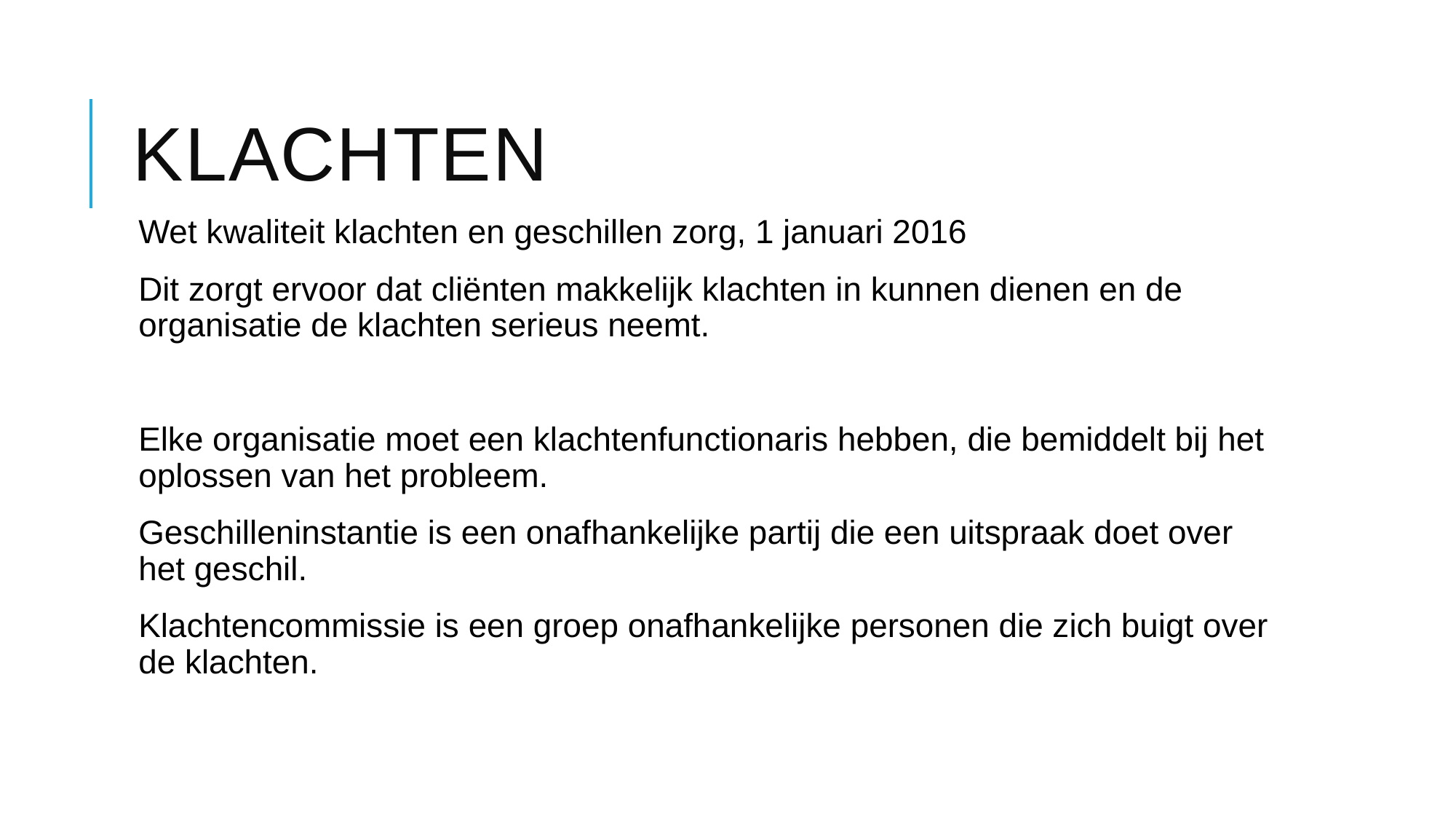

# Klachten
Wet kwaliteit klachten en geschillen zorg, 1 januari 2016
Dit zorgt ervoor dat cliënten makkelijk klachten in kunnen dienen en de organisatie de klachten serieus neemt.

Elke organisatie moet een klachtenfunctionaris hebben, die bemiddelt bij het oplossen van het probleem.
Geschilleninstantie is een onafhankelijke partij die een uitspraak doet over het geschil.
Klachtencommissie is een groep onafhankelijke personen die zich buigt over de klachten.